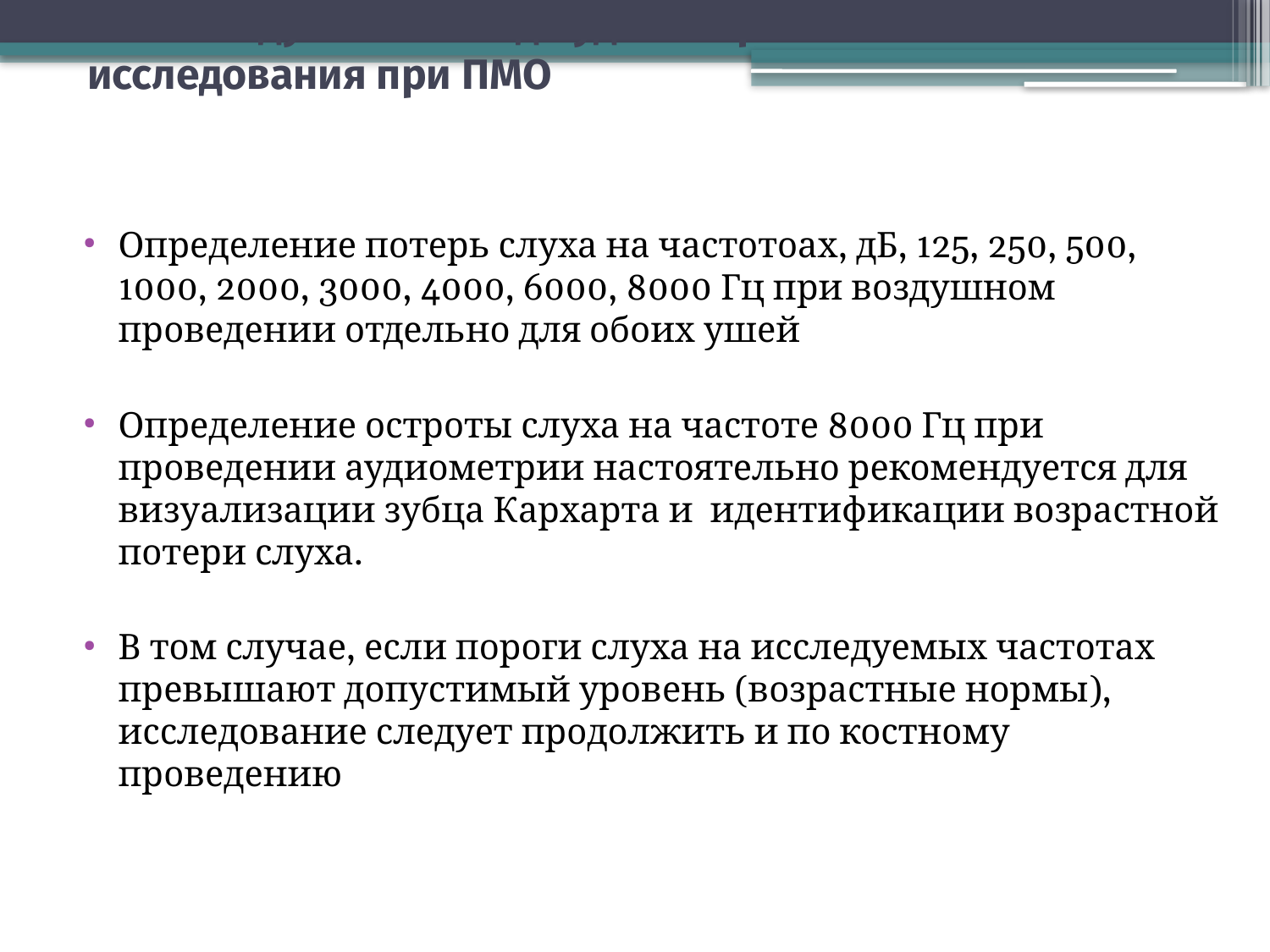

# Рекомендуемый метод аудиометрического исследования при ПМО
Определение потерь слуха на частотоах, дБ, 125, 250, 500, 1000, 2000, 3000, 4000, 6000, 8000 Гц при воздушном проведении отдельно для обоих ушей

Определение остроты слуха на частоте 8000 Гц при проведении аудиометрии настоятельно рекомендуется для визуализации зубца Кархарта и  идентификации возрастной потери слуха.

В том случае, если пороги слуха на исследуемых частотах превышают допустимый уровень (возрастные нормы), исследование следует продолжить и по костному проведению